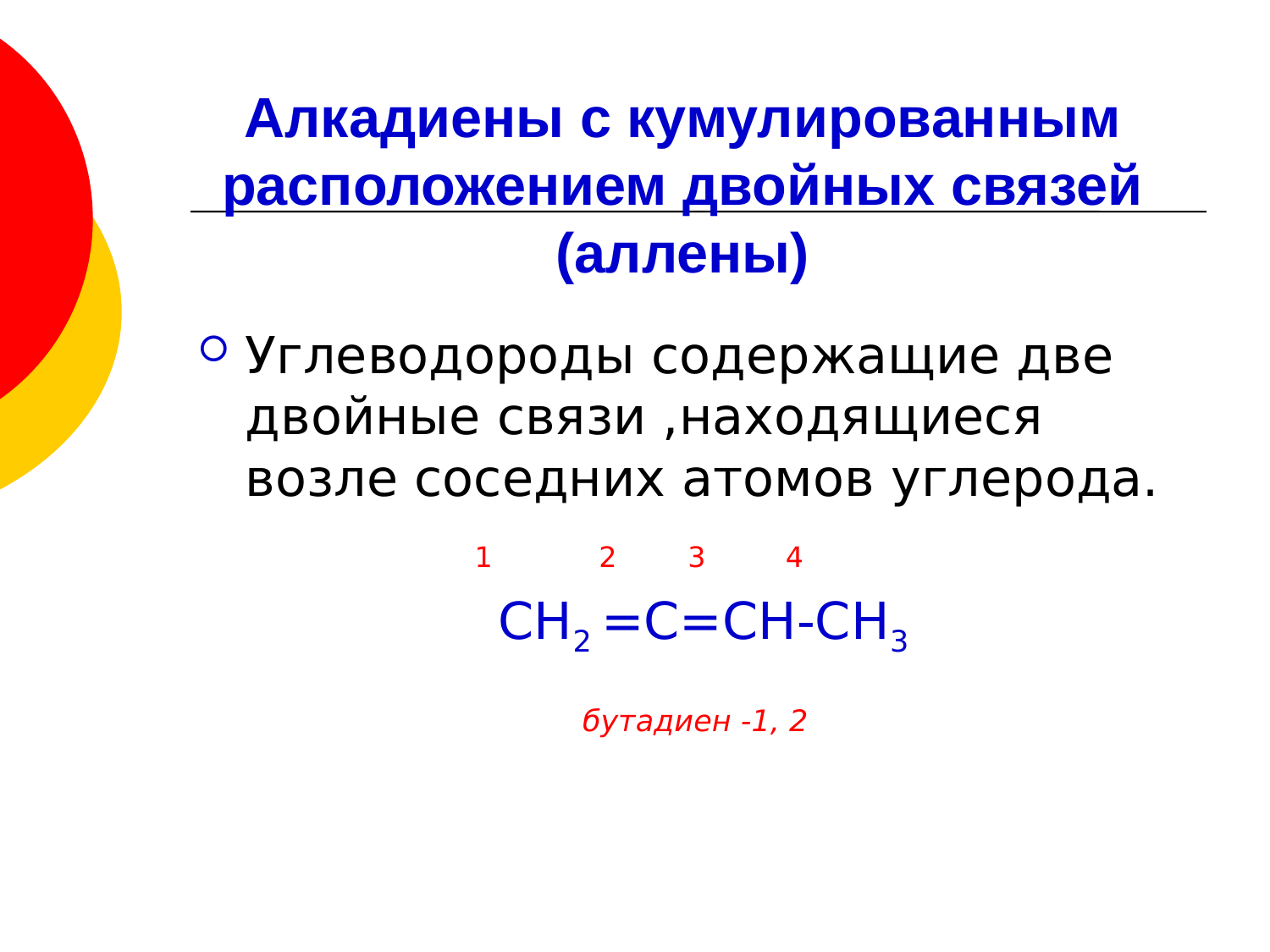

# Алкадиены с кумулированным расположением двойных связей (аллены)
Углеводороды содержащие две двойные связи ,находящиеся возле соседних атомов углерода.
                 1            2        3         4
 СН2 =С=СН-СН3
бутадиен -1, 2